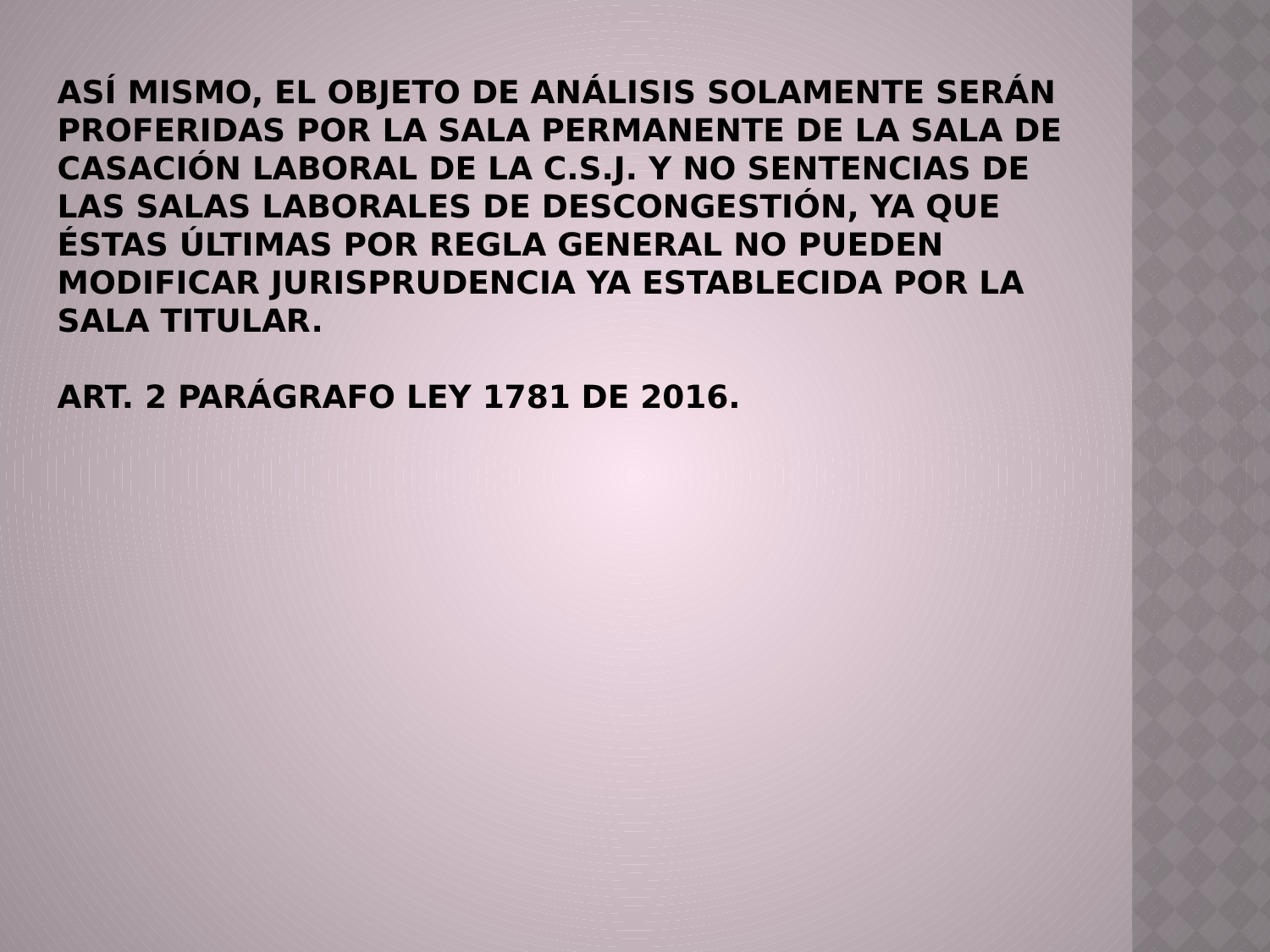

ASÍ MISMO, EL OBJETO DE ANÁLISIS SOLAMENTE SERÁN PROFERIDAS POR LA SALA PERMANENTE DE LA SALA DE CASACIÓN LABORAL DE LA C.S.J. Y NO SENTENCIAS DE LAS SALAS LABORALES DE DESCONGESTIÓN, YA QUE ÉSTAS ÚLTIMAS POR REGLA GENERAL NO PUEDEN MODIFICAR JURISPRUDENCIA YA ESTABLECIDA POR LA SALA TITULAR.

ART. 2 PARÁGRAFO LEY 1781 DE 2016.